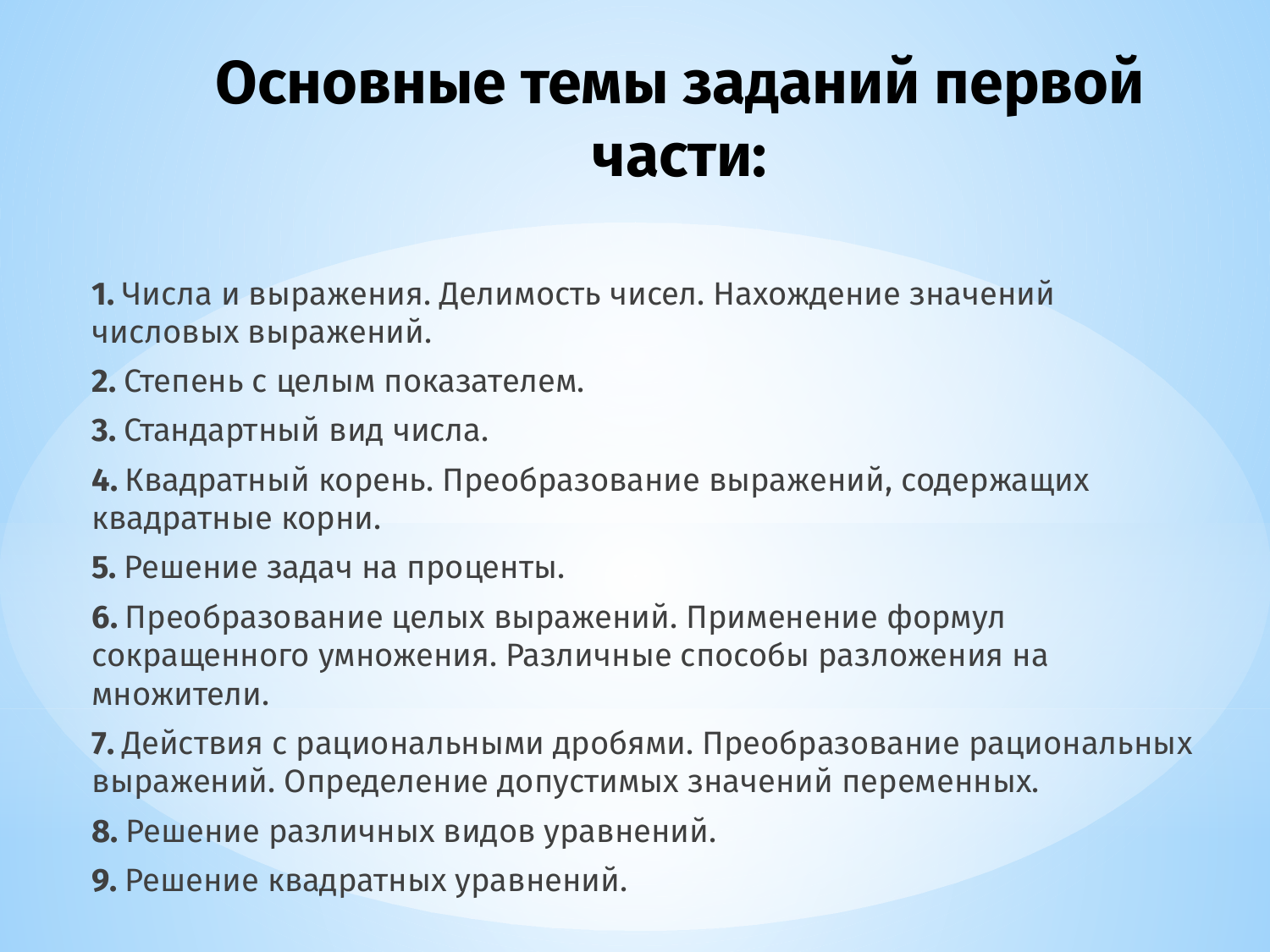

# Основные темы заданий первой части:
1. Числа и выражения. Делимость чисел. Нахождение значений числовых выражений.
2. Степень с целым показателем.
3. Стандартный вид числа.
4. Квадратный корень. Преобразование выражений, содержащих квадратные корни.
5. Решение задач на проценты.
6. Преобразование целых выражений. Применение формул сокращенного умножения. Различные способы разложения на множители.
7. Действия с рациональными дробями. Преобразование рациональных выражений. Определение допустимых значений переменных.
8. Решение различных видов уравнений.
9. Решение квадратных уравнений.